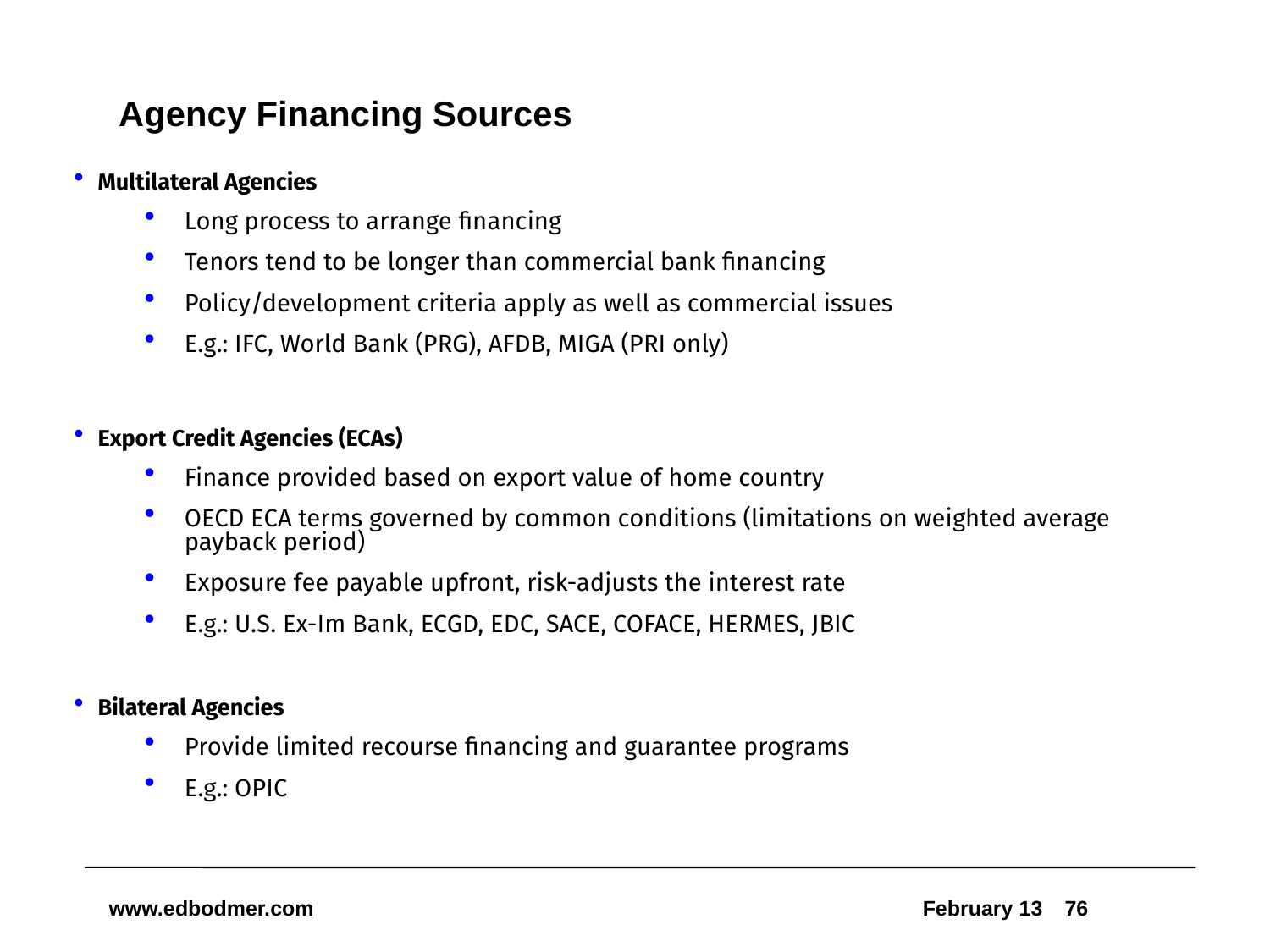

# Agency Financing Sources
Multilateral Agencies
Long process to arrange financing
Tenors tend to be longer than commercial bank financing
Policy/development criteria apply as well as commercial issues
E.g.: IFC, World Bank (PRG), AFDB, MIGA (PRI only)

Export Credit Agencies (ECAs)
Finance provided based on export value of home country
OECD ECA terms governed by common conditions (limitations on weighted average payback period)
Exposure fee payable upfront, risk-adjusts the interest rate
E.g.: U.S. Ex-Im Bank, ECGD, EDC, SACE, COFACE, HERMES, JBIC

Bilateral Agencies
Provide limited recourse financing and guarantee programs
E.g.: OPIC